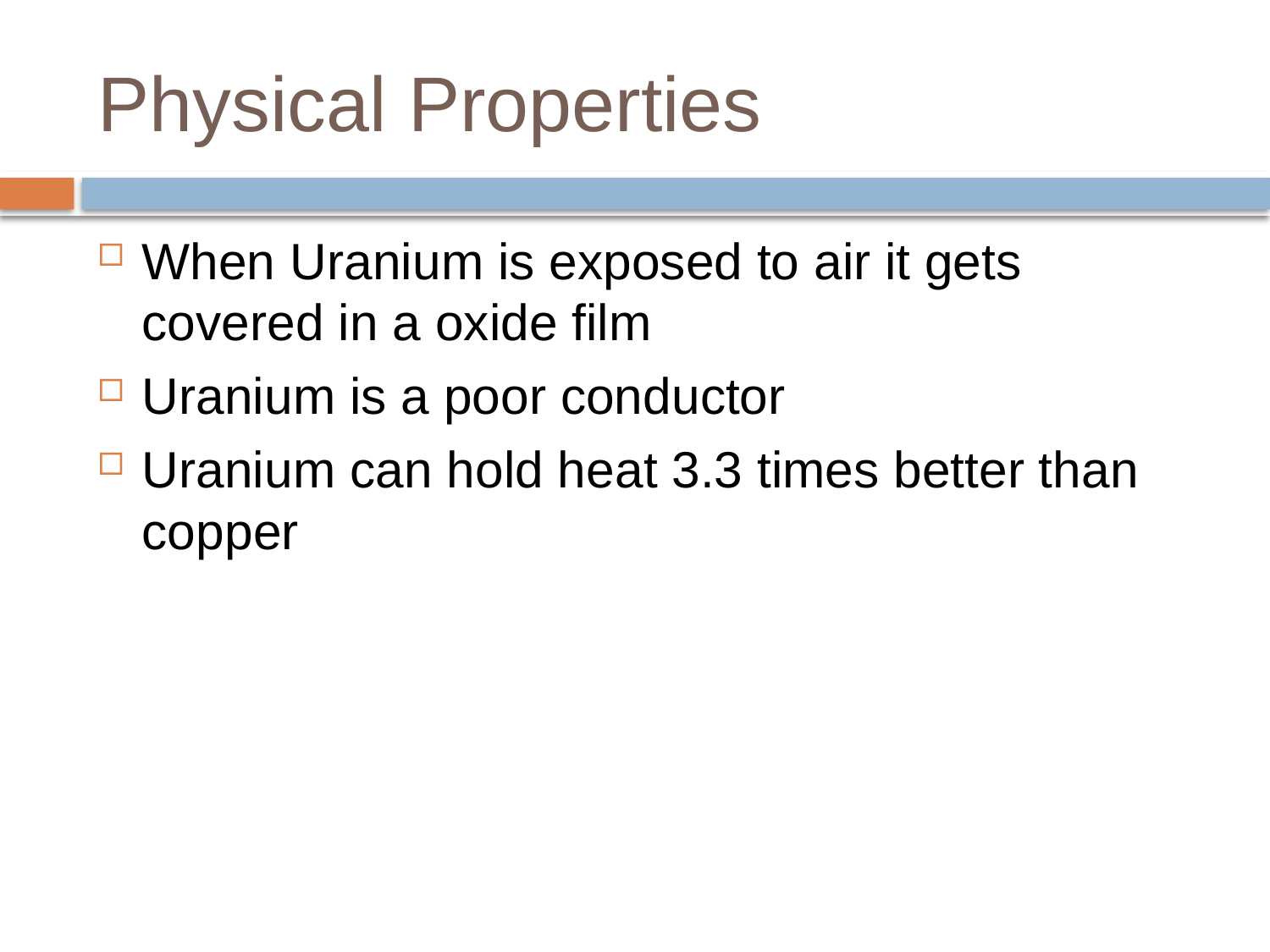

# Physical Properties
When Uranium is exposed to air it gets covered in a oxide film
Uranium is a poor conductor
Uranium can hold heat 3.3 times better than copper